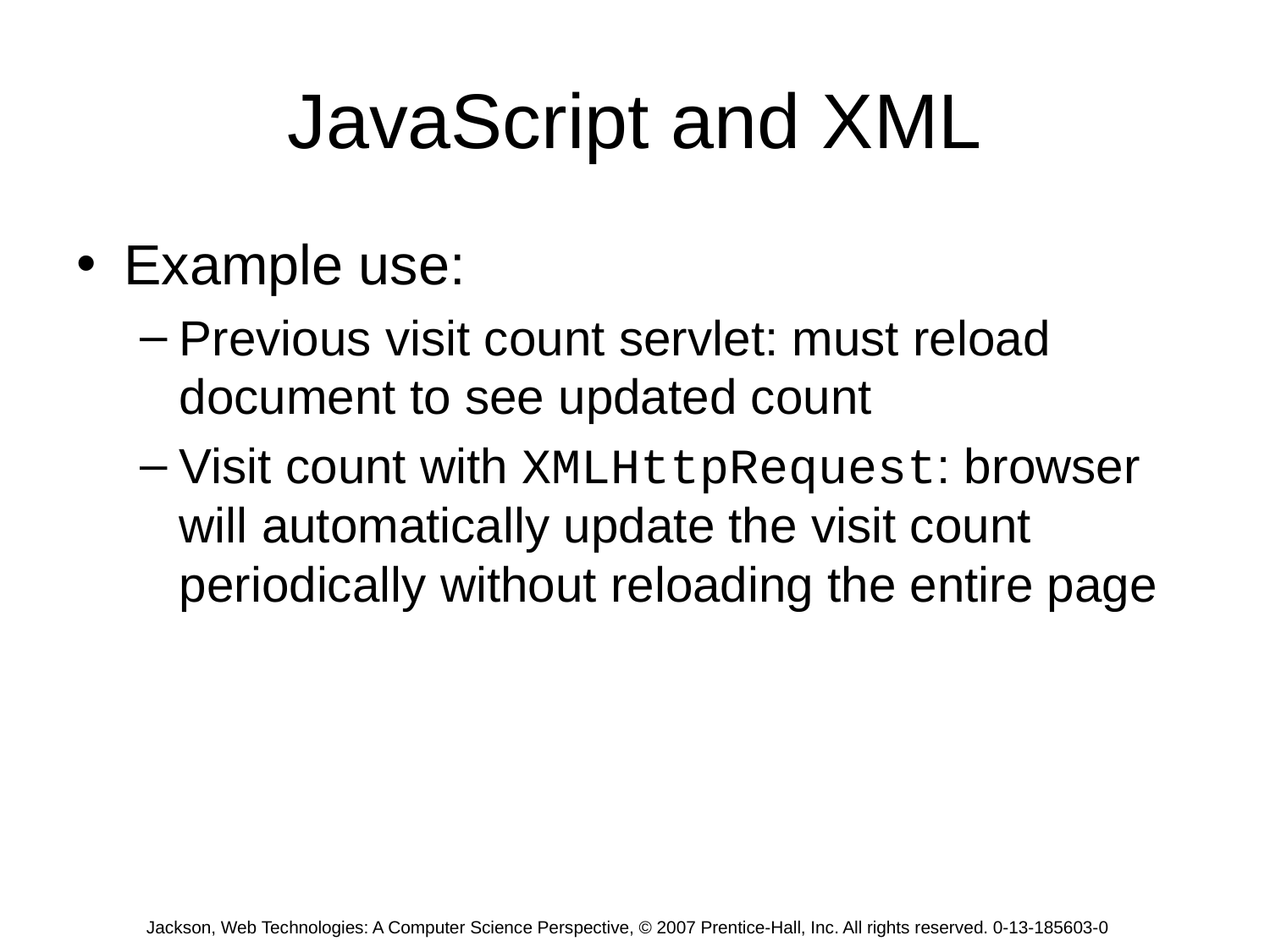

# JavaScript and XML
Example use:
Previous visit count servlet: must reload document to see updated count
Visit count with XMLHttpRequest: browser will automatically update the visit count periodically without reloading the entire page
Jackson, Web Technologies: A Computer Science Perspective, © 2007 Prentice-Hall, Inc. All rights reserved. 0-13-185603-0